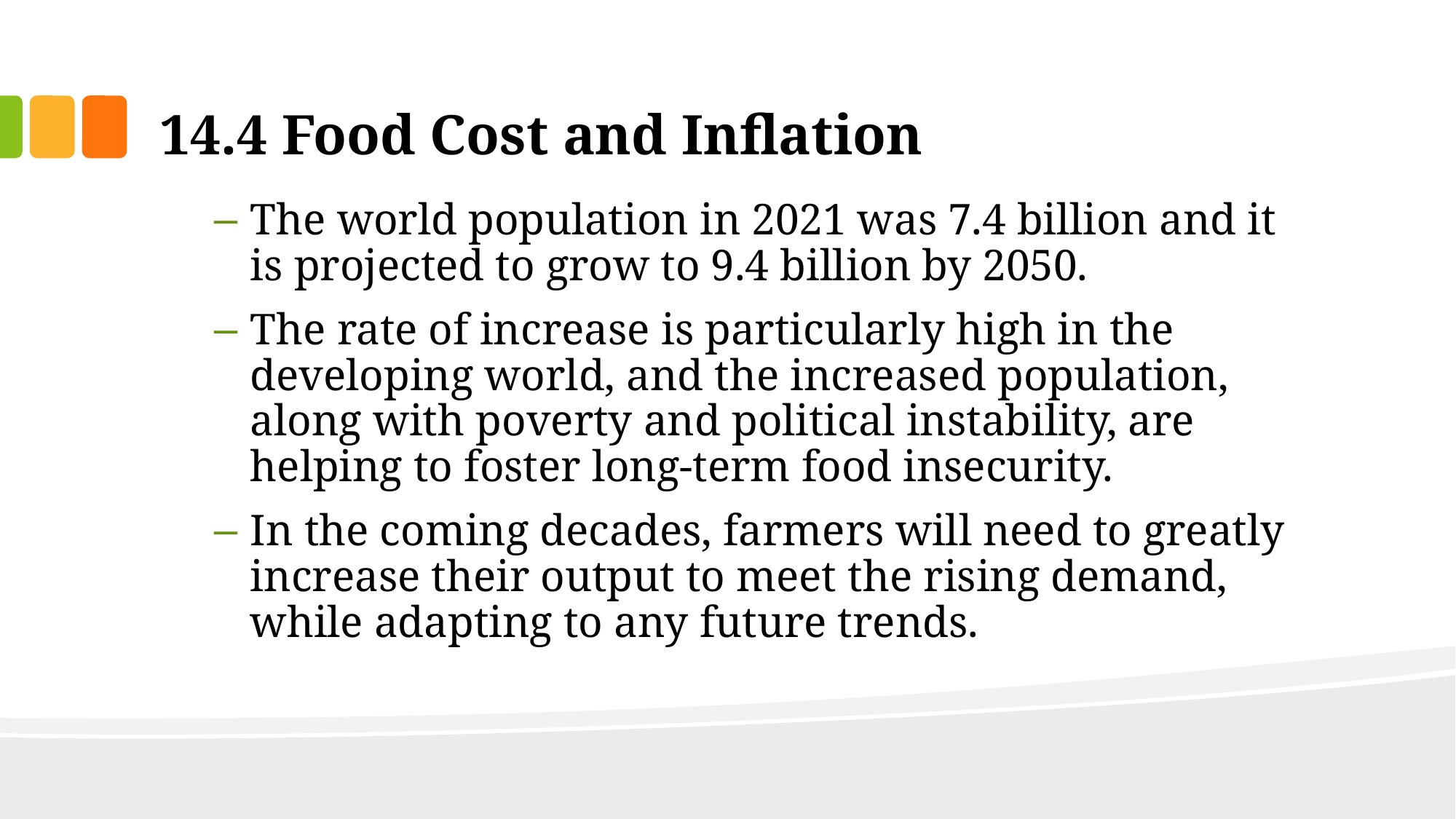

# 14.4 Food Cost and Inflation
The world population in 2021 was 7.4 billion and it is projected to grow to 9.4 billion by 2050.
The rate of increase is particularly high in the developing world, and the increased population, along with poverty and political instability, are helping to foster long-term food insecurity.
In the coming decades, farmers will need to greatly increase their output to meet the rising demand, while adapting to any future trends.